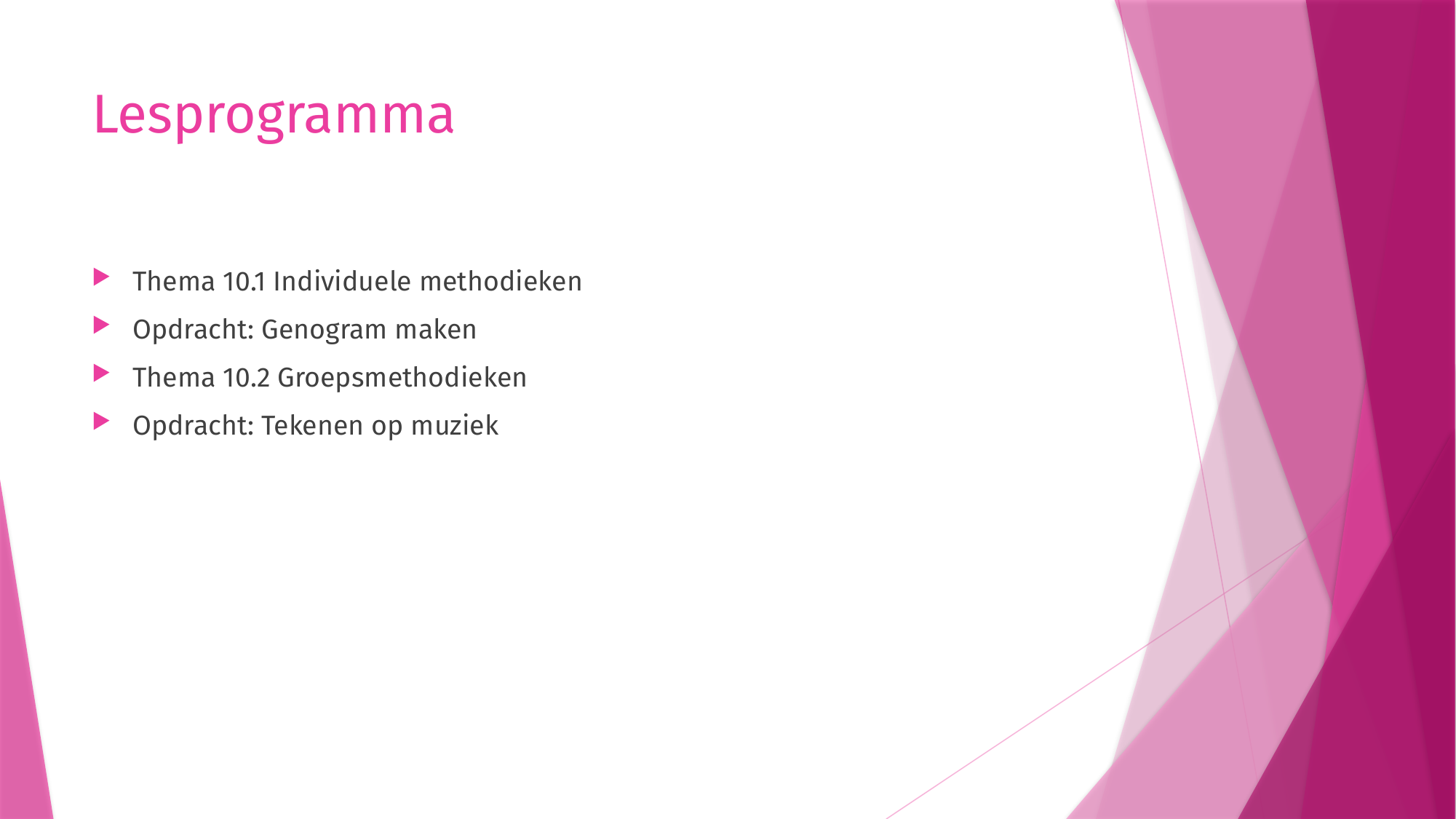

# Lesprogramma
Thema 10.1 Individuele methodieken
Opdracht: Genogram maken
Thema 10.2 Groepsmethodieken
Opdracht: Tekenen op muziek